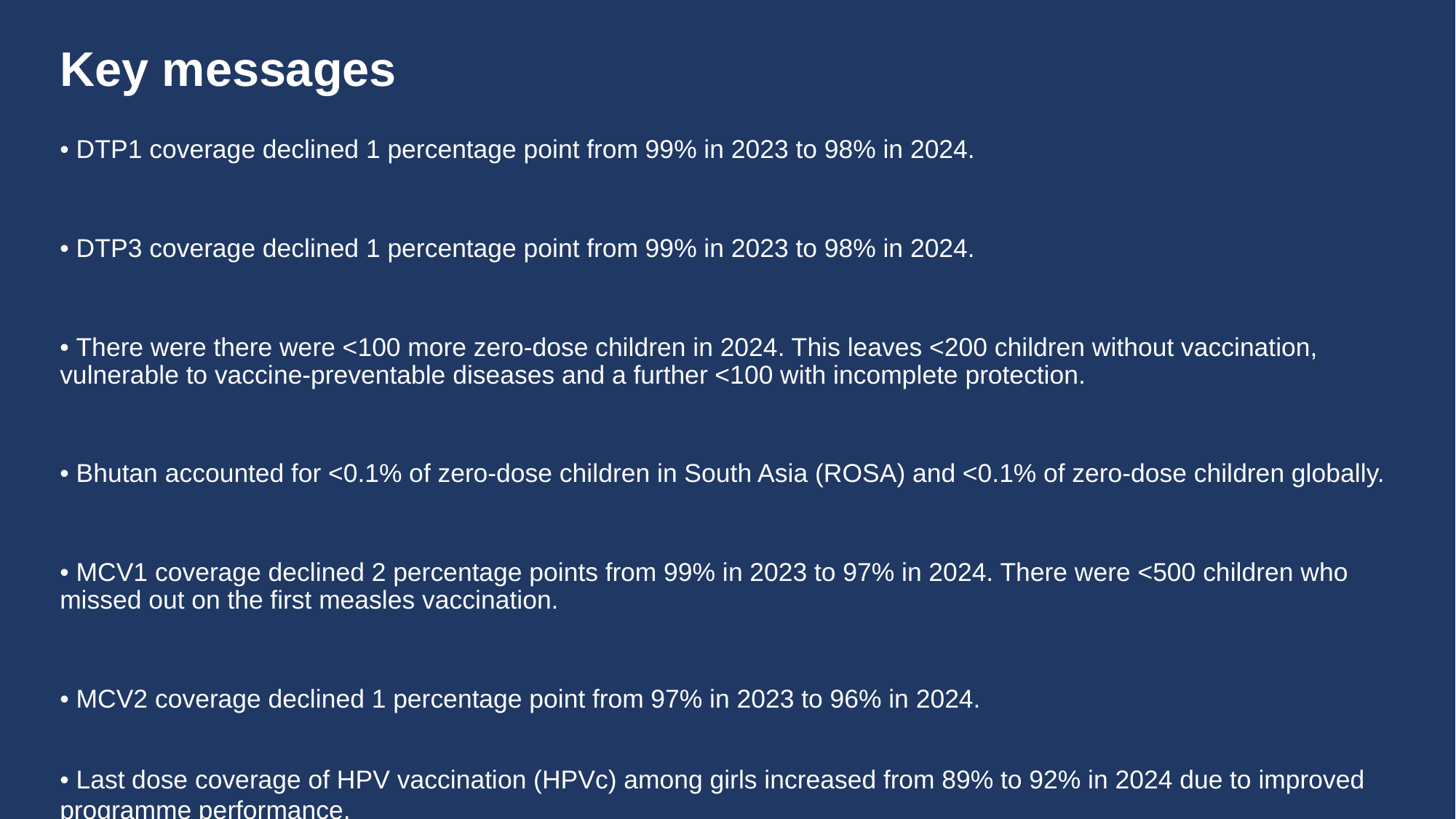

# Key messages
• DTP1 coverage declined 1 percentage point from 99% in 2023 to 98% in 2024.

• DTP3 coverage declined 1 percentage point from 99% in 2023 to 98% in 2024.

• There were there were <100 more zero-dose children in 2024. This leaves <200 children without vaccination, vulnerable to vaccine-preventable diseases and a further <100 with incomplete protection.

• Bhutan accounted for <0.1% of zero-dose children in South Asia (ROSA) and <0.1% of zero-dose children globally.

• MCV1 coverage declined 2 percentage points from 99% in 2023 to 97% in 2024. There were <500 children who missed out on the first measles vaccination.

• MCV2 coverage declined 1 percentage point from 97% in 2023 to 96% in 2024.

• Last dose coverage of HPV vaccination (HPVc) among girls increased from 89% to 92% in 2024 due to improved programme performance.